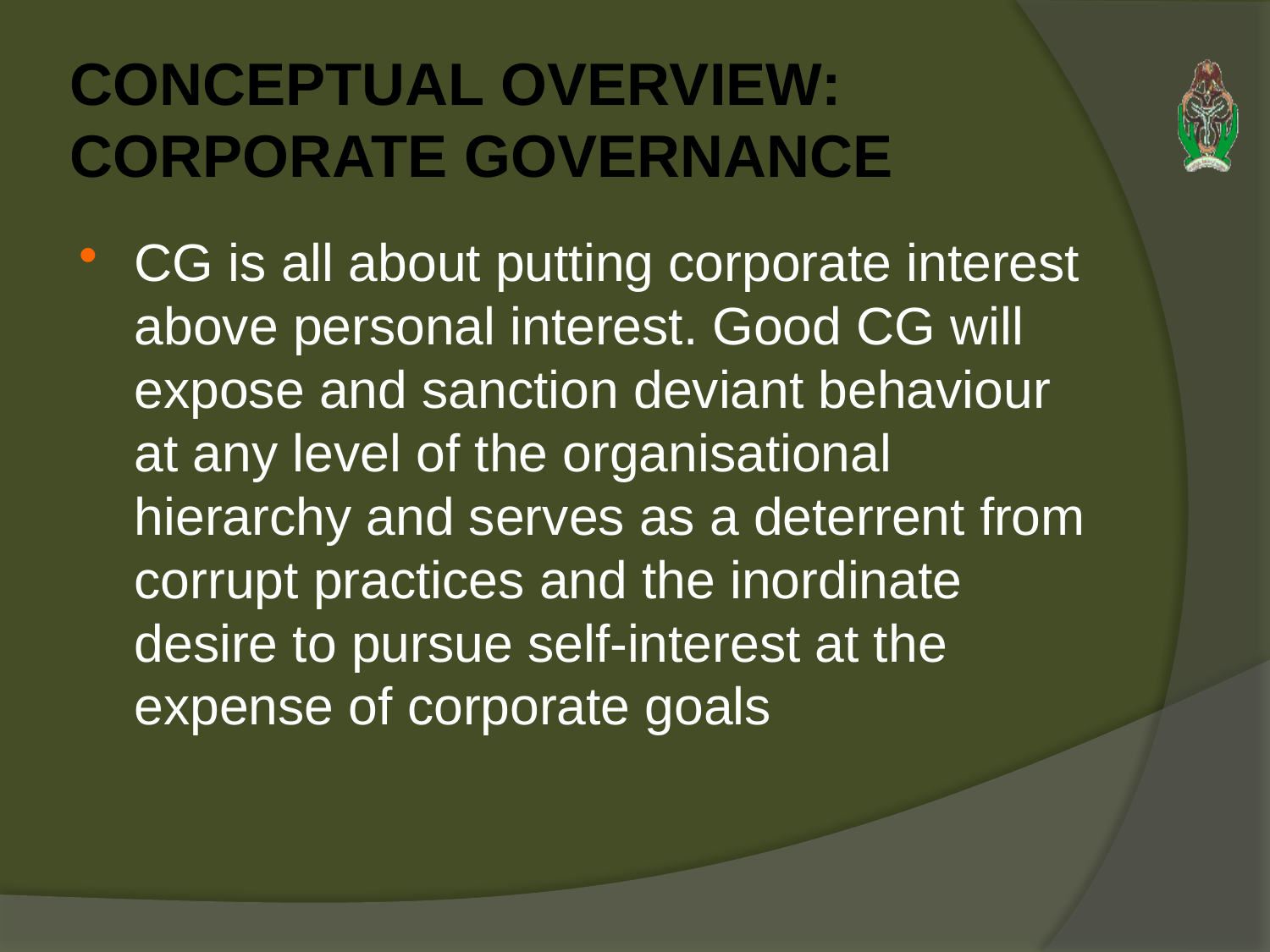

# CONCEPTUAL OVERVIEW: CORPORATE GOVERNANCE
CG is all about putting corporate interest above personal interest. Good CG will expose and sanction deviant behaviour at any level of the organisational hierarchy and serves as a deterrent from corrupt practices and the inordinate desire to pursue self-interest at the expense of corporate goals